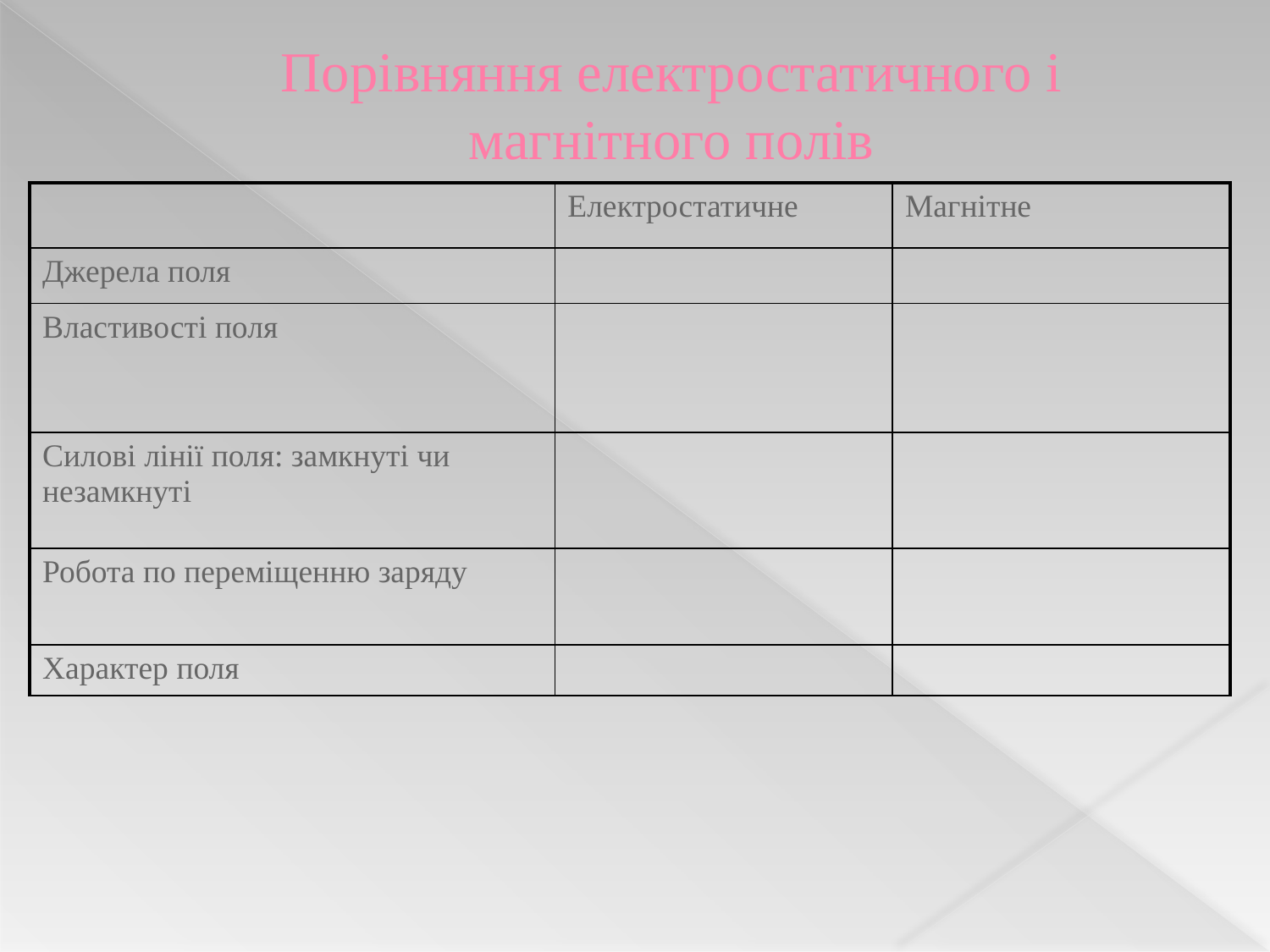

# Порівняння електростатичного і магнітного полів
|  | Електростатичне | Магнітне |
| --- | --- | --- |
| Джерела поля |  |  |
| Властивості поля |  |  |
| Силові лінії поля: замкнуті чи незамкнуті |  |  |
| Робота по переміщенню заряду |  |  |
| Характер поля |  |  |